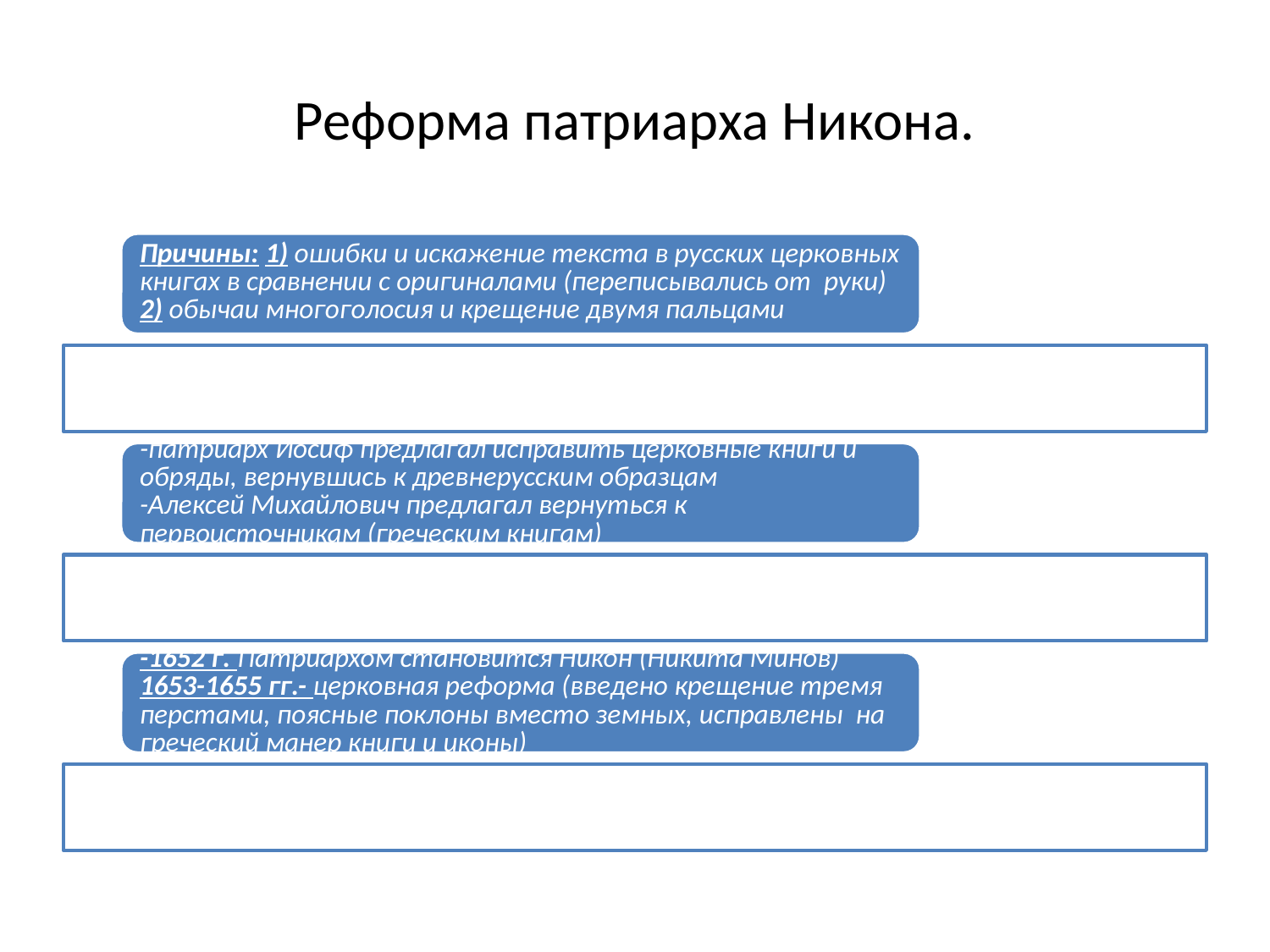

# Реформа патриарха Никона.
Причины: 1) ошибки и искажение текста в русских церковных книгах в сравнении с оригиналами (переписывались от  руки) 2) обычаи многоголосия и крещение двумя пальцами
-патриарх Иосиф предлагал исправить церковные книги и обряды, вернувшись к древнерусским образцам
-Алексей Михайлович предлагал вернуться к первоисточникам (греческим книгам)
-1652 г. Патриархом становится Никон (Никита Минов)
1653-1655 гг.- церковная реформа (введено крещение тремя перстами, поясные поклоны вместо земных, исправлены  на греческий манер книги и иконы)